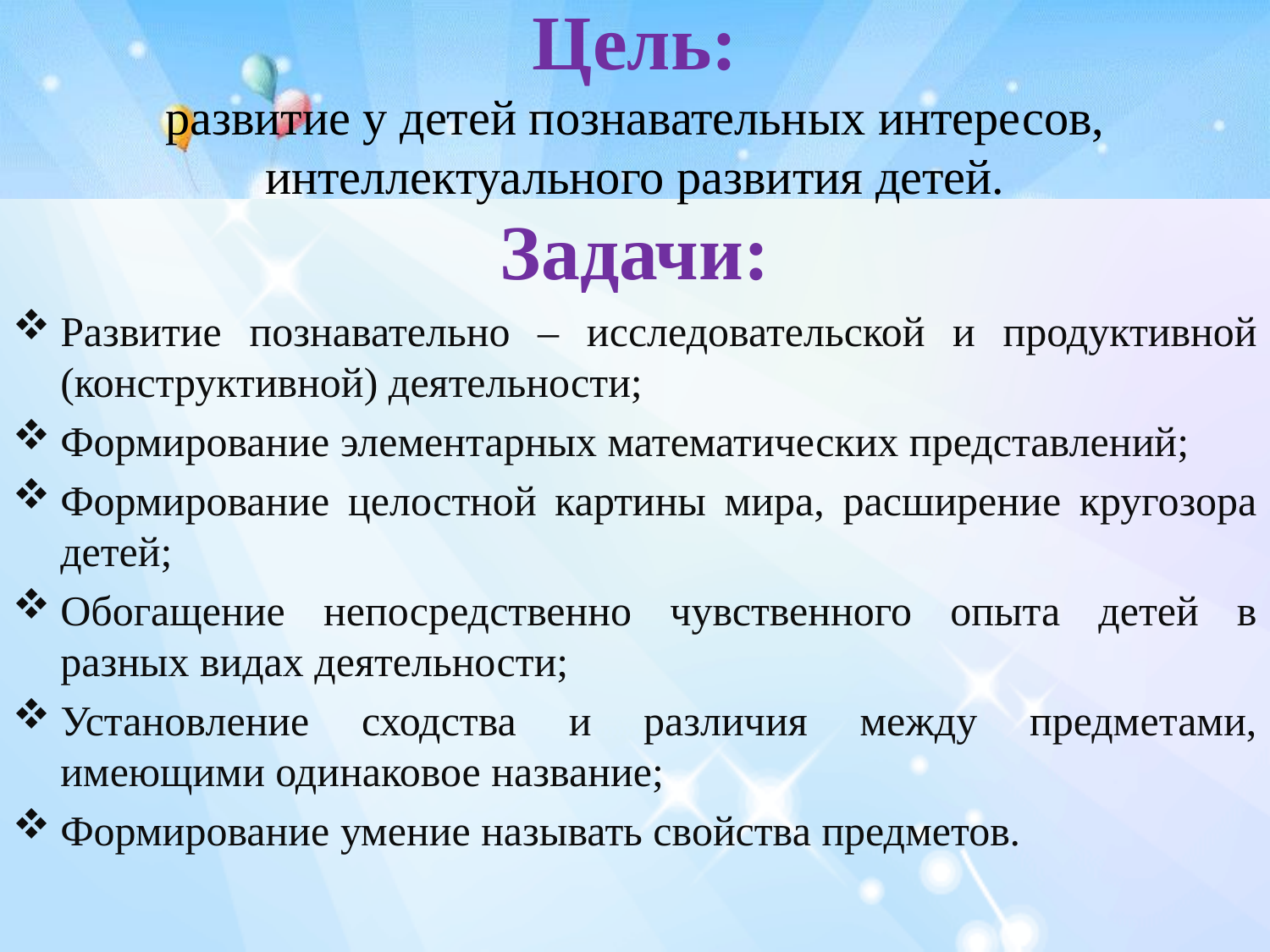

# Цель: развитие у детей познавательных интересов, интеллектуального развития детей.
Задачи:
Развитие познавательно – исследовательской и продуктивной (конструктивной) деятельности;
Формирование элементарных математических представлений;
Формирование целостной картины мира, расширение кругозора детей;
Обогащение непосредственно чувственного опыта детей в разных видах деятельности;
Установление сходства и различия между предметами, имеющими одинаковое название;
Формирование умение называть свойства предметов.